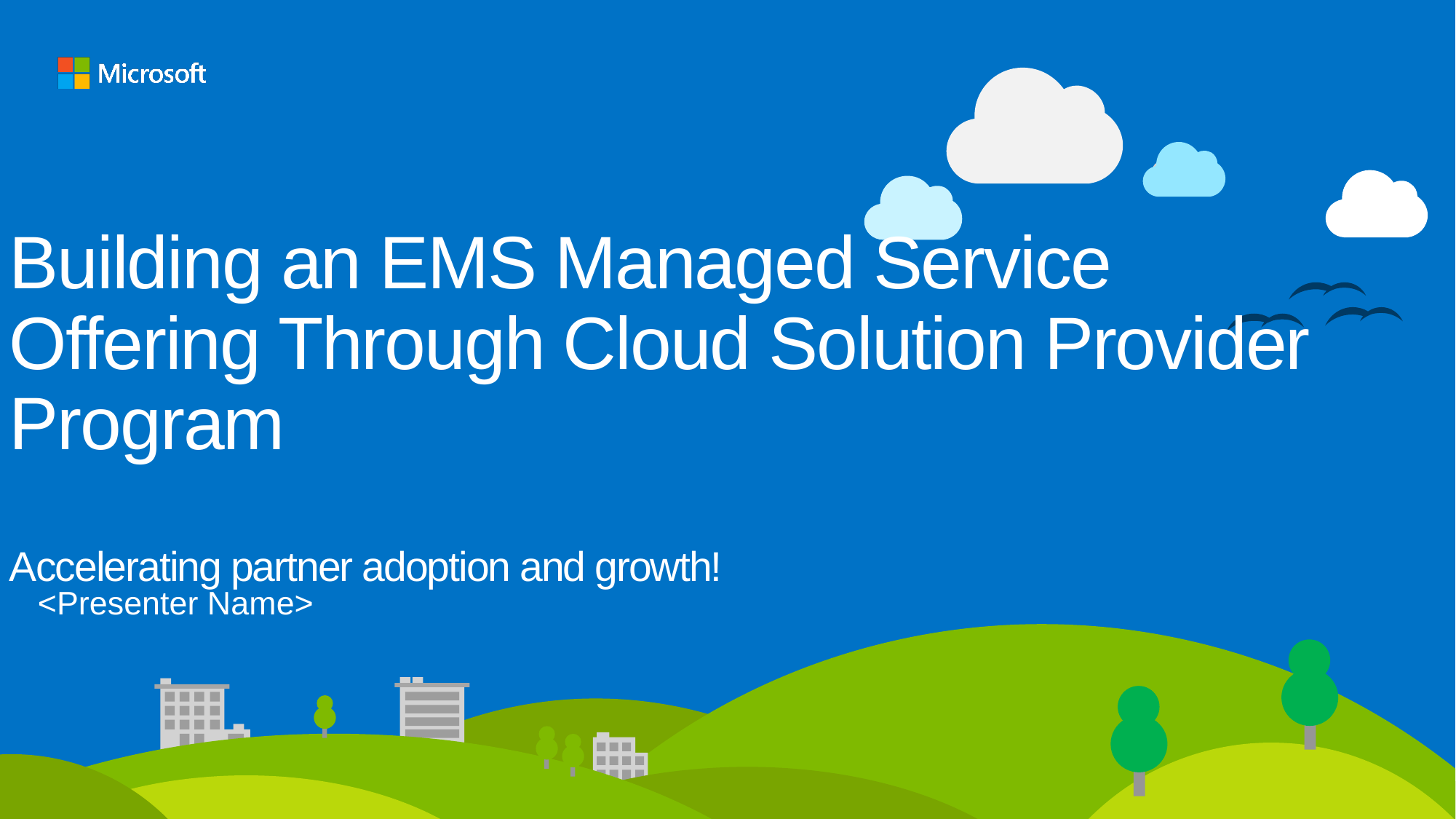

# Building an EMS Managed Service Offering Through Cloud Solution Provider Program Accelerating partner adoption and growth!
<Presenter Name>